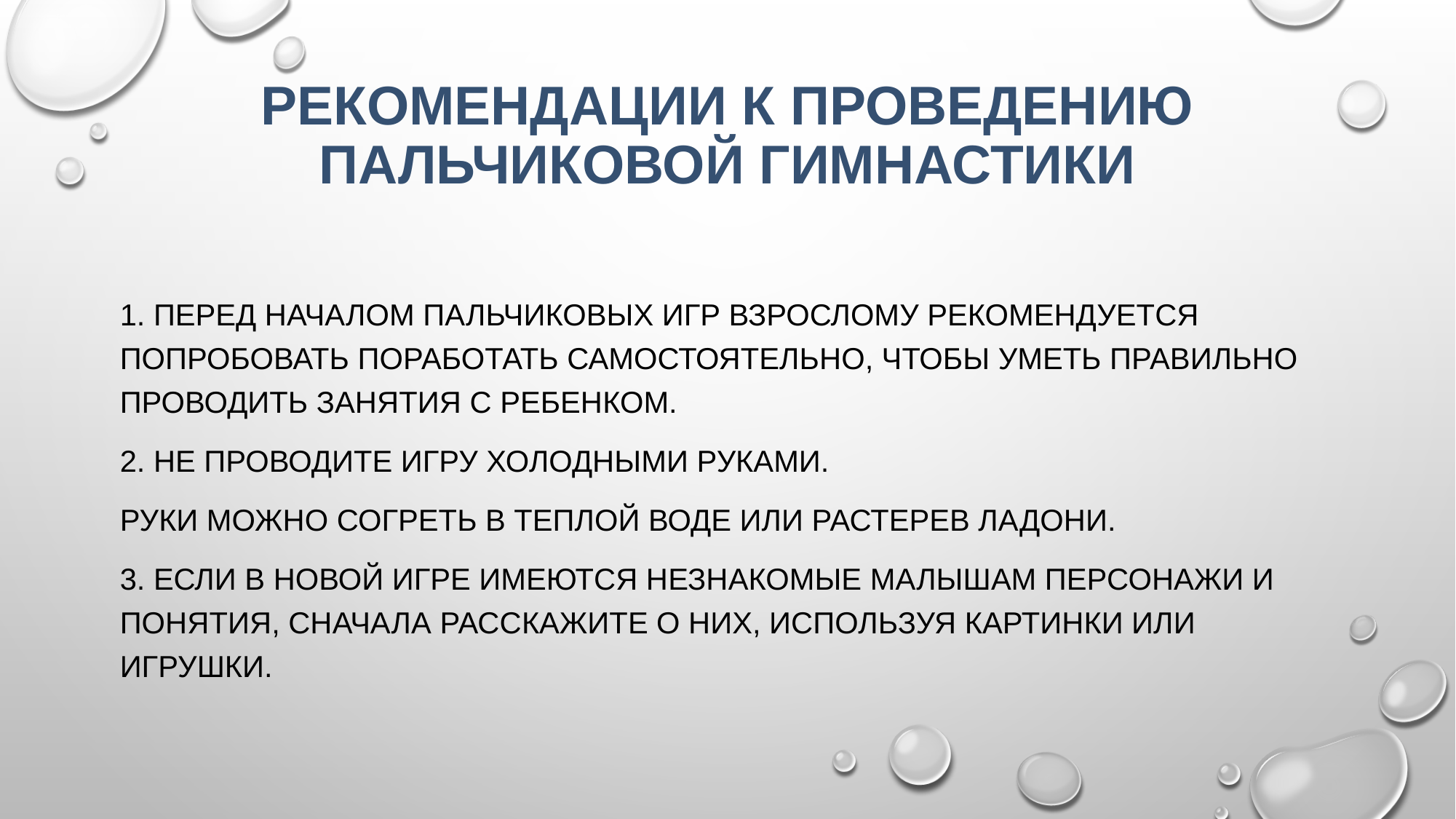

# Рекомендации к проведению пальчиковой гимнастики
1. Перед началом пальчиковых игр взрослому рекомендуется попробовать поработать самостоятельно, чтобы уметь правильно проводить занятия с ребенком.
2. Не проводите игру холодными руками.
Руки можно согреть в теплой воде или растерев ладони.
3. Если в новой игре имеются незнакомые малышам персонажи и понятия, сначала расскажите о них, используя картинки или игрушки.